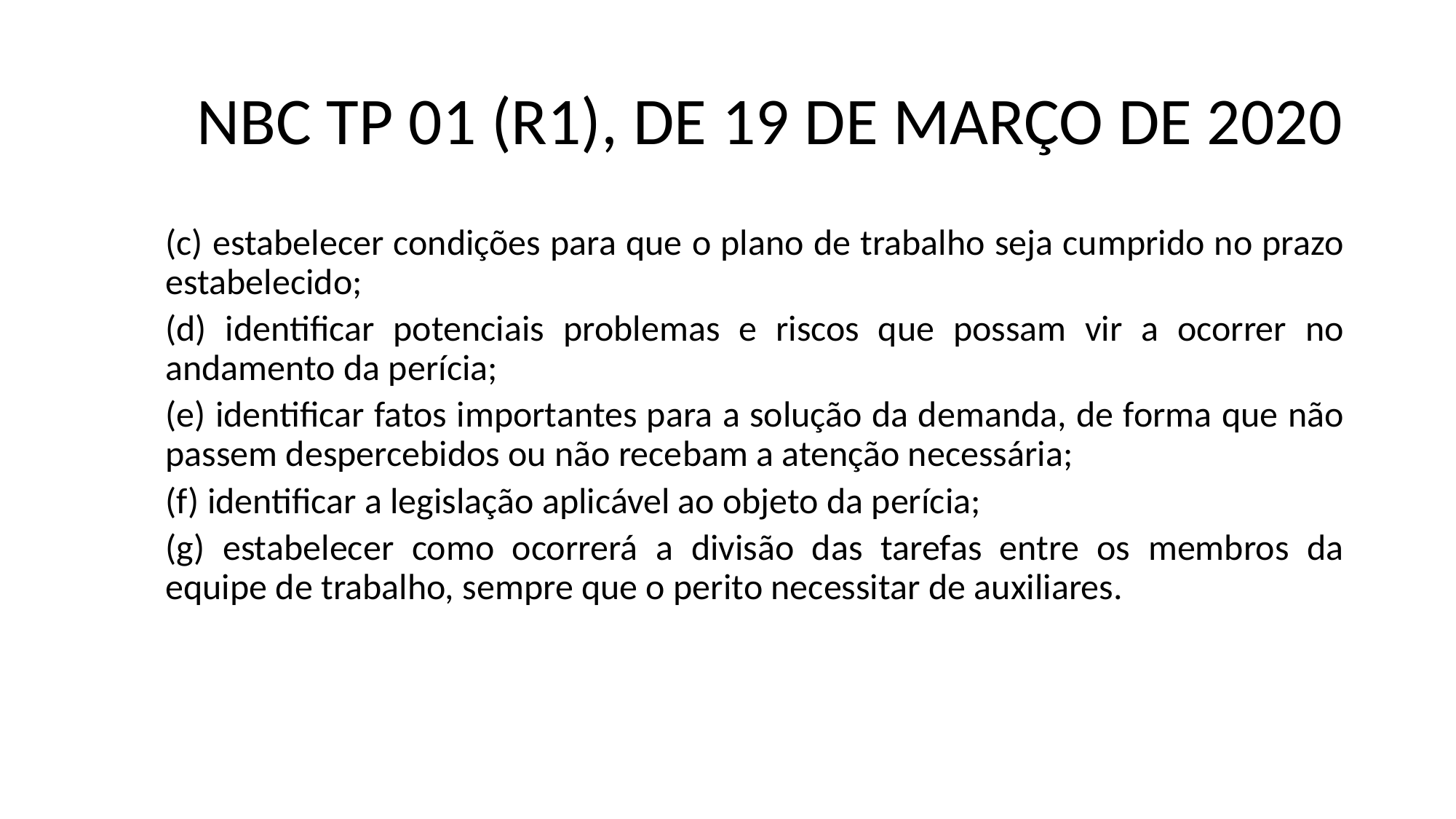

# NBC TP 01 (R1), DE 19 DE MARÇO DE 2020
(c) estabelecer condições para que o plano de trabalho seja cumprido no prazo estabelecido;
(d) identificar potenciais problemas e riscos que possam vir a ocorrer no andamento da perícia;
(e) identificar fatos importantes para a solução da demanda, de forma que não passem despercebidos ou não recebam a atenção necessária;
(f) identificar a legislação aplicável ao objeto da perícia;
(g) estabelecer como ocorrerá a divisão das tarefas entre os membros da equipe de trabalho, sempre que o perito necessitar de auxiliares.